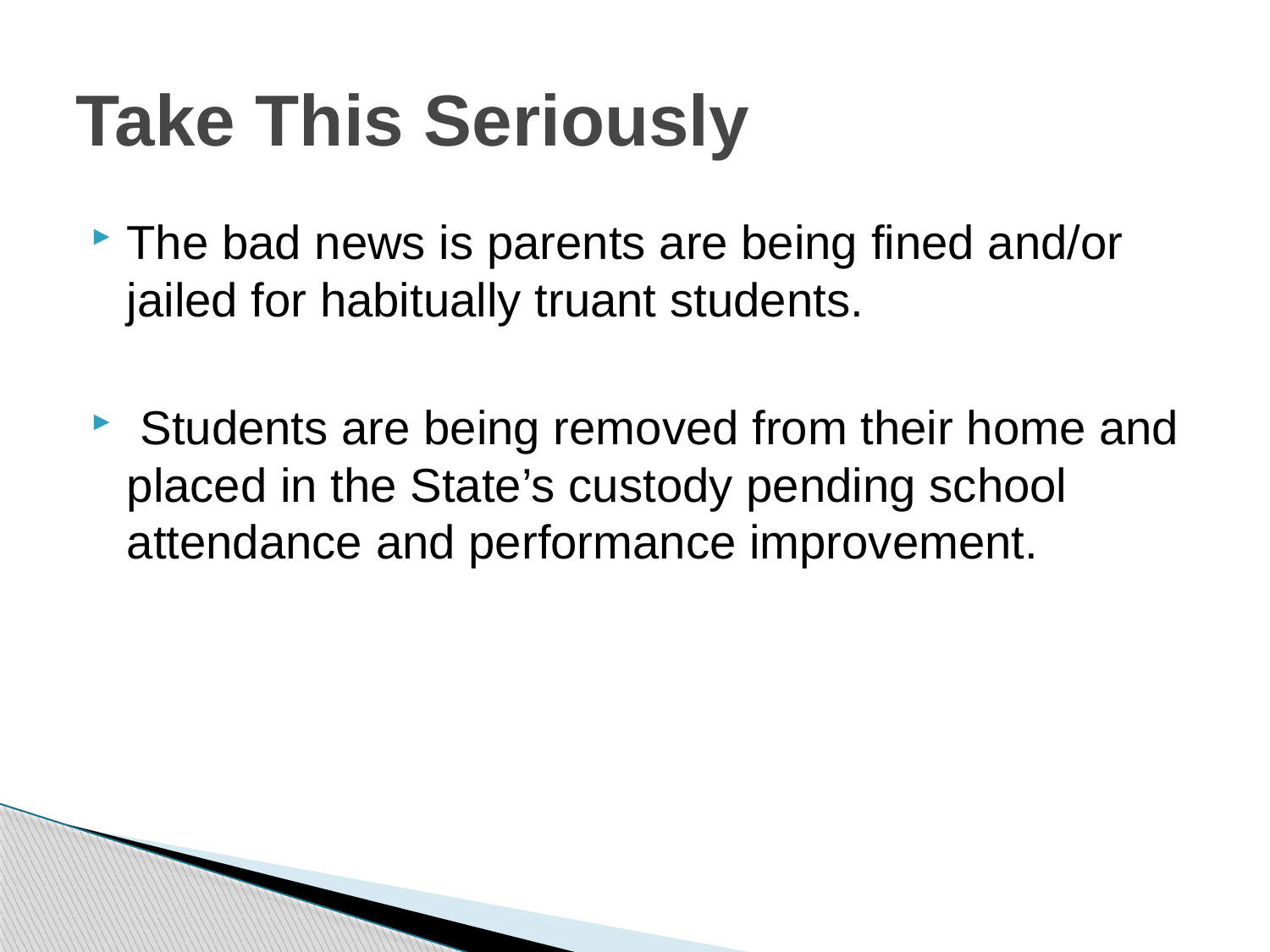

# Take This Seriously
The bad news is parents are being fined and/or jailed for habitually truant students.

 Students are being removed from their home and placed in the State’s custody pending school attendance and performance improvement.